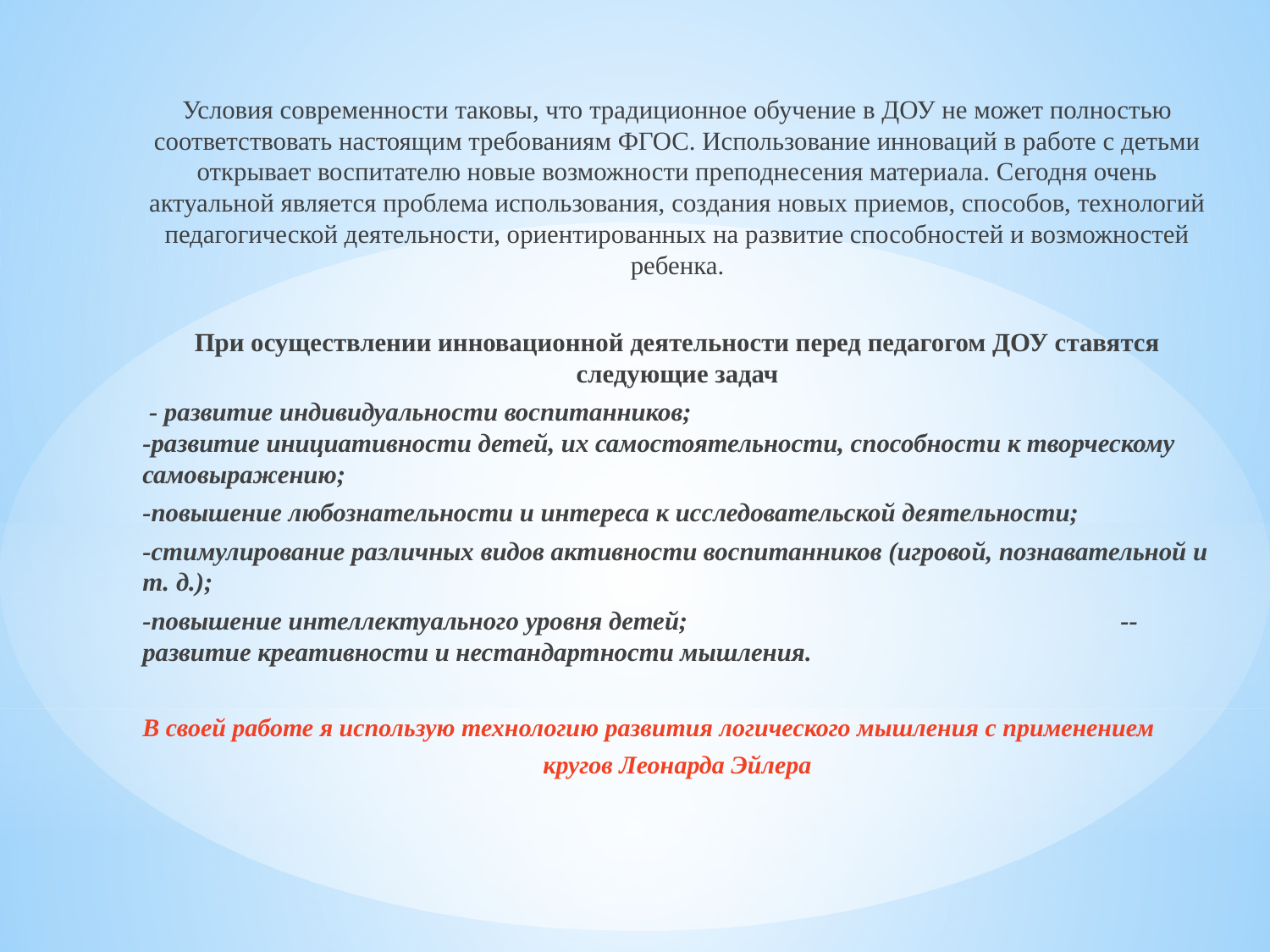

Условия современности таковы, что традиционное обучение в ДОУ не может полностью соответствовать настоящим требованиям ФГОС. Использование инноваций в работе с детьми открывает воспитателю новые возможности преподнесения материала. Сегодня очень актуальной является проблема использования, создания новых приемов, способов, технологий педагогической деятельности, ориентированных на развитие способностей и возможностей ребенка.

При осуществлении инновационной деятельности перед педагогом ДОУ ставятся следующие задач
 - развитие индивидуальности воспитанников;                                                                                -развитие инициативности детей, их самостоятельности, способности к творческому самовыражению;
-повышение любознательности и интереса к исследовательской деятельности;
-стимулирование различных видов активности воспитанников (игровой, познавательной и т. д.);
-повышение интеллектуального уровня детей;                                                                  --развитие креативности и нестандартности мышления.

В своей работе я использую технологию развития логического мышления с применением
кругов Леонарда Эйлера